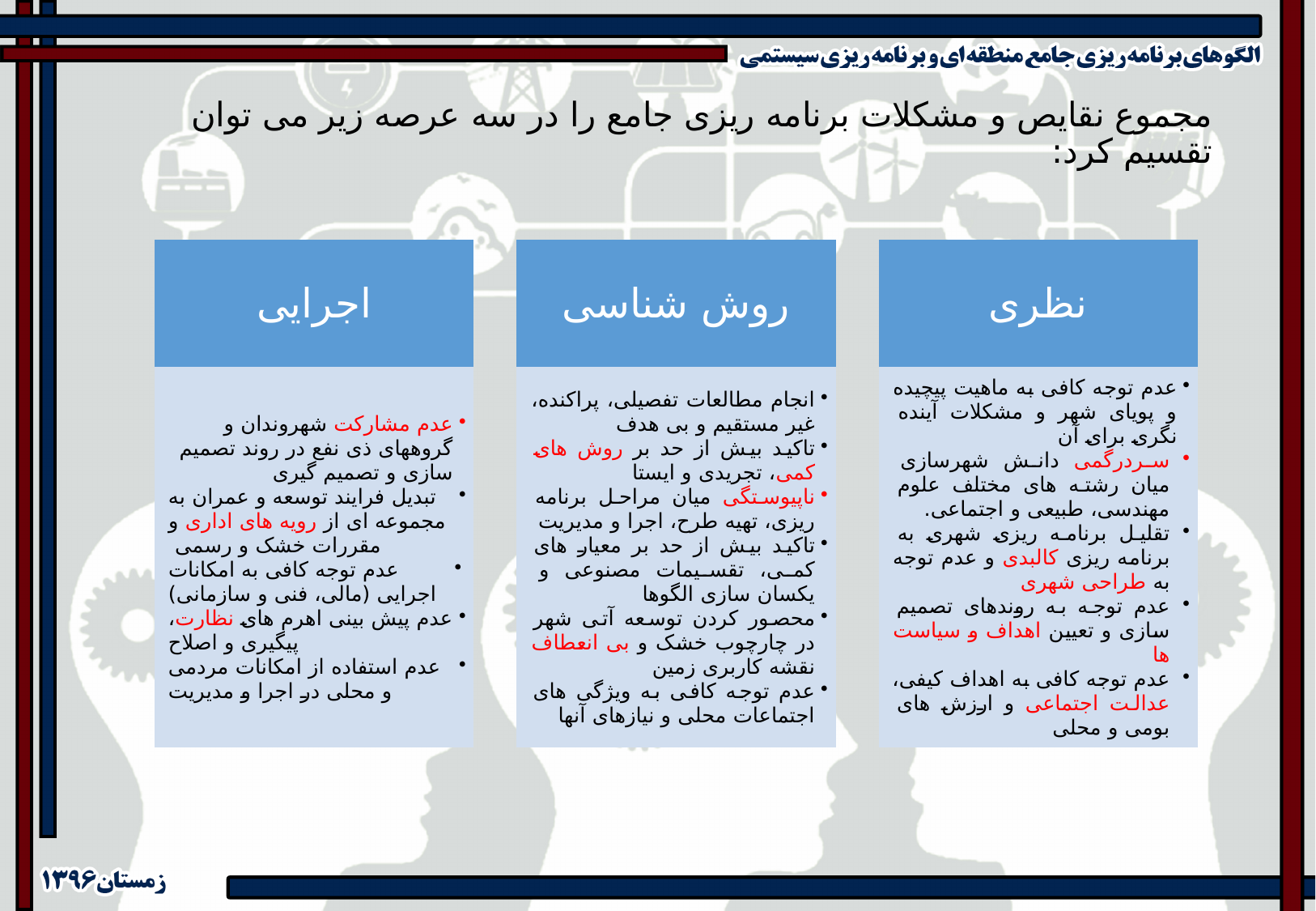

مجموع نقایص و مشکلات برنامه ریزی جامع را در سه عرصه زیر می توان تقسیم کرد:

اجرایی
عدم مشارکت شهروندان و گروههای ذی نفع در روند تصمیم سازی و تصمیم گیری
روش شناسی
انجام مطالعات تفصیلی، پراکنده، غیر مستقیم و بی هدف
نظری
سردرگمی دانش شهرسازی میان رشته های مختلف علوم مهندسی، طبیعی و اجتماعی.
تقلیل برنامه ریزی شهری به برنامه ریزی کالبدی و عدم توجه به طراحی شهری
عدم توجه به روندهای تصمیم سازی و تعیین اهداف و سیاست ها
عدم توجه کافی به اهداف کیفی، عدالت اجتماعی و ارزش های بومی و محلی
تاکید بیش از حد بر روش های کمی، تجریدی و ایستا
ناپیوستگی میان مراحل برنامه ریزی، تهیه طرح، اجرا و مدیریت
تاکید بیش از حد بر معیار های کمی، تقسیمات مصنوعی و یکسان سازی الگوها
محصور کردن توسعه آتی شهر در چارچوب خشک و بی انعطاف نقشه کاربری زمین
عدم توجه کافی به ویژگی های اجتماعات محلی و نیازهای آنها
تبدیل فرایند توسعه و عمران به مجموعه ای از رویه های اداری و مقررات خشک و رسمی
عدم توجه کافی به امکانات اجرایی (مالی، فنی و سازمانی)
عدم استفاده از امکانات مردمی و محلی در اجرا و مدیریت